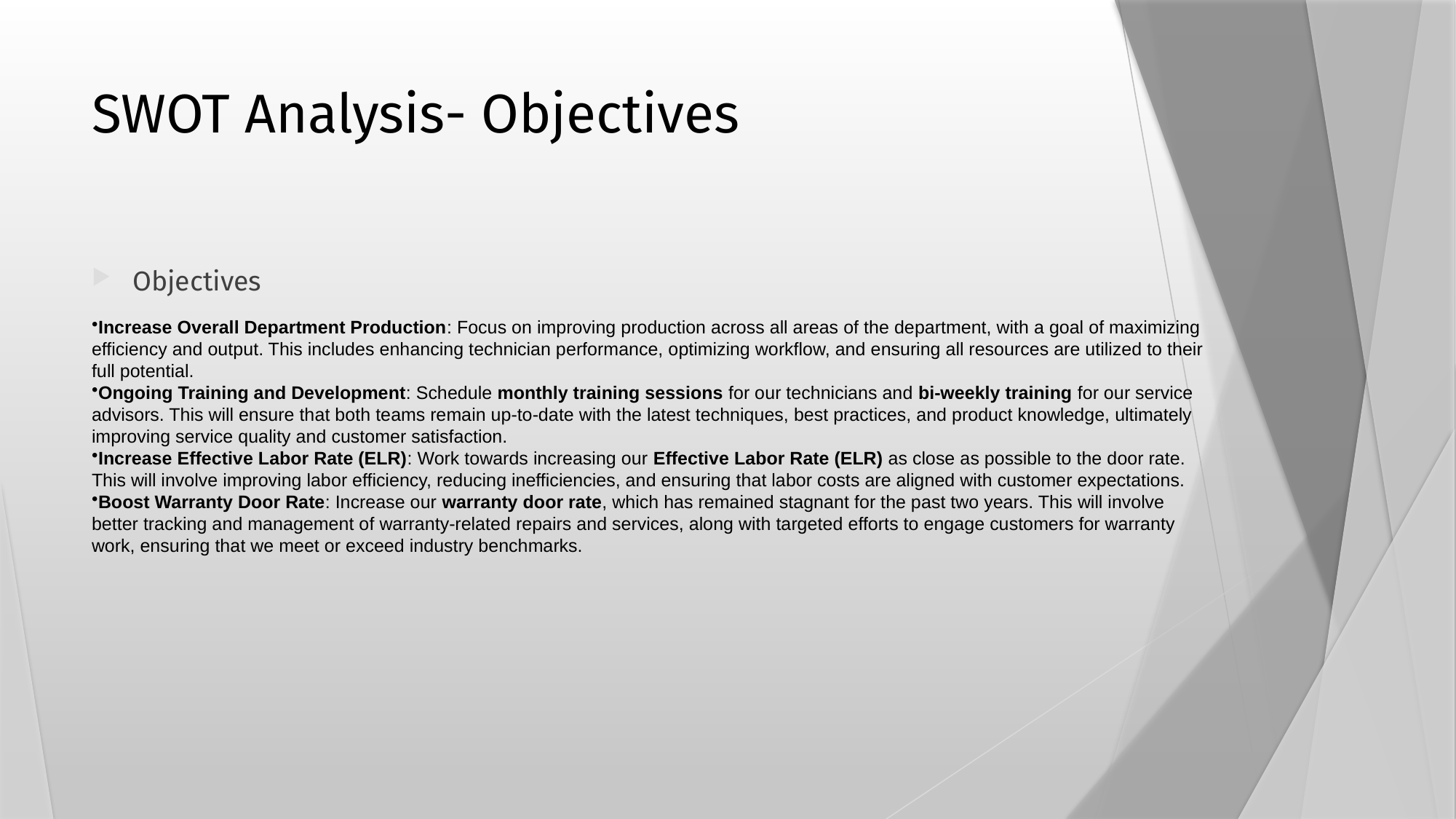

# SWOT Analysis- Objectives
Objectives

Increase Overall Department Production: Focus on improving production across all areas of the department, with a goal of maximizing efficiency and output. This includes enhancing technician performance, optimizing workflow, and ensuring all resources are utilized to their full potential.
Ongoing Training and Development: Schedule monthly training sessions for our technicians and bi-weekly training for our service advisors. This will ensure that both teams remain up-to-date with the latest techniques, best practices, and product knowledge, ultimately improving service quality and customer satisfaction.
Increase Effective Labor Rate (ELR): Work towards increasing our Effective Labor Rate (ELR) as close as possible to the door rate. This will involve improving labor efficiency, reducing inefficiencies, and ensuring that labor costs are aligned with customer expectations.
Boost Warranty Door Rate: Increase our warranty door rate, which has remained stagnant for the past two years. This will involve better tracking and management of warranty-related repairs and services, along with targeted efforts to engage customers for warranty work, ensuring that we meet or exceed industry benchmarks.